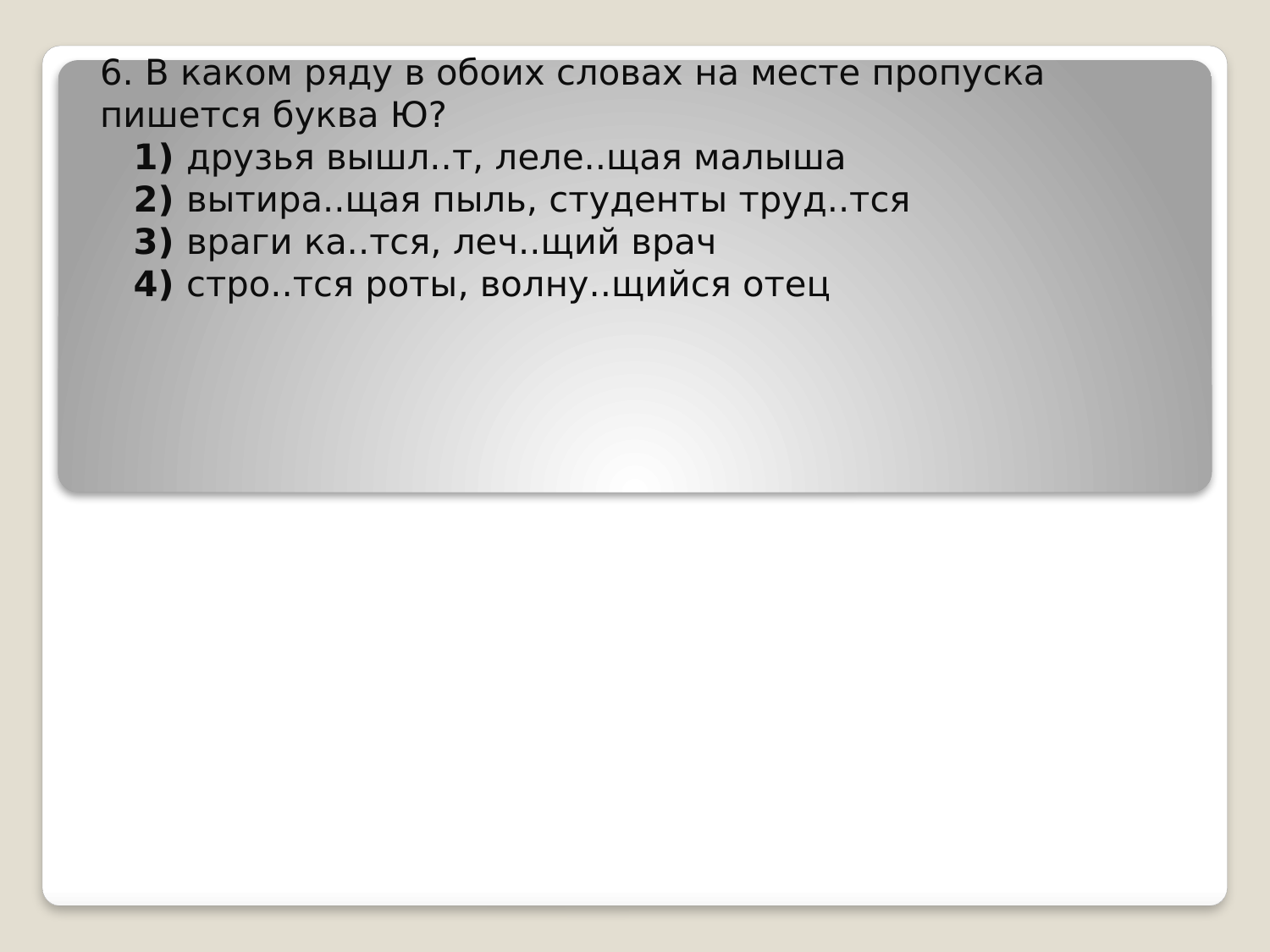

6. В каком ряду в обоих словах на месте пропуска пишется буква Ю?
   1) друзья вышл..т, леле..щая малыша
   2) вытира..щая пыль, студенты труд..тся
   3) враги ка..тся, леч..щий врач
   4) стро..тся роты, волну..щийся отец